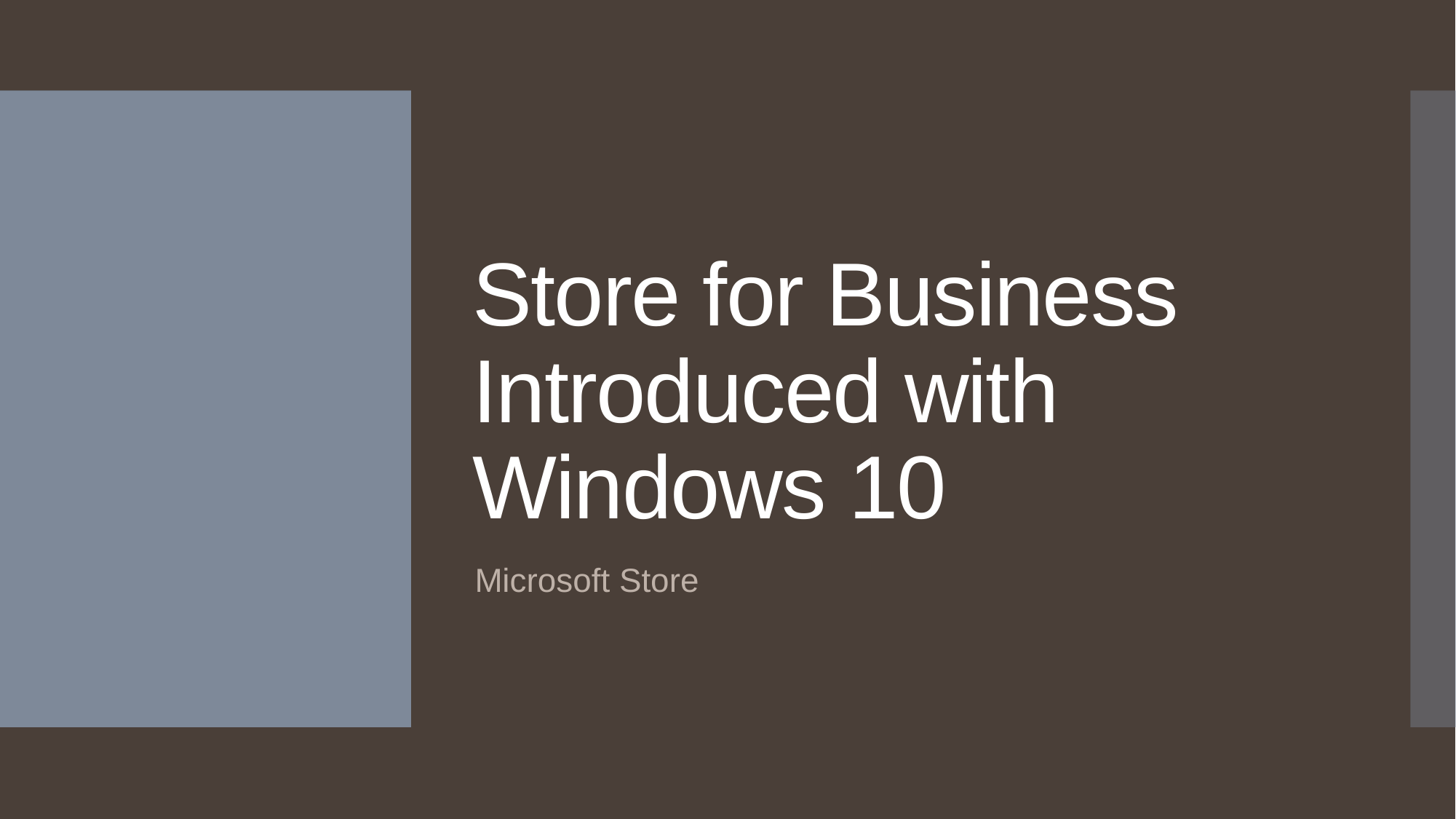

# Store for Business Introduced with Windows 10
Microsoft Store